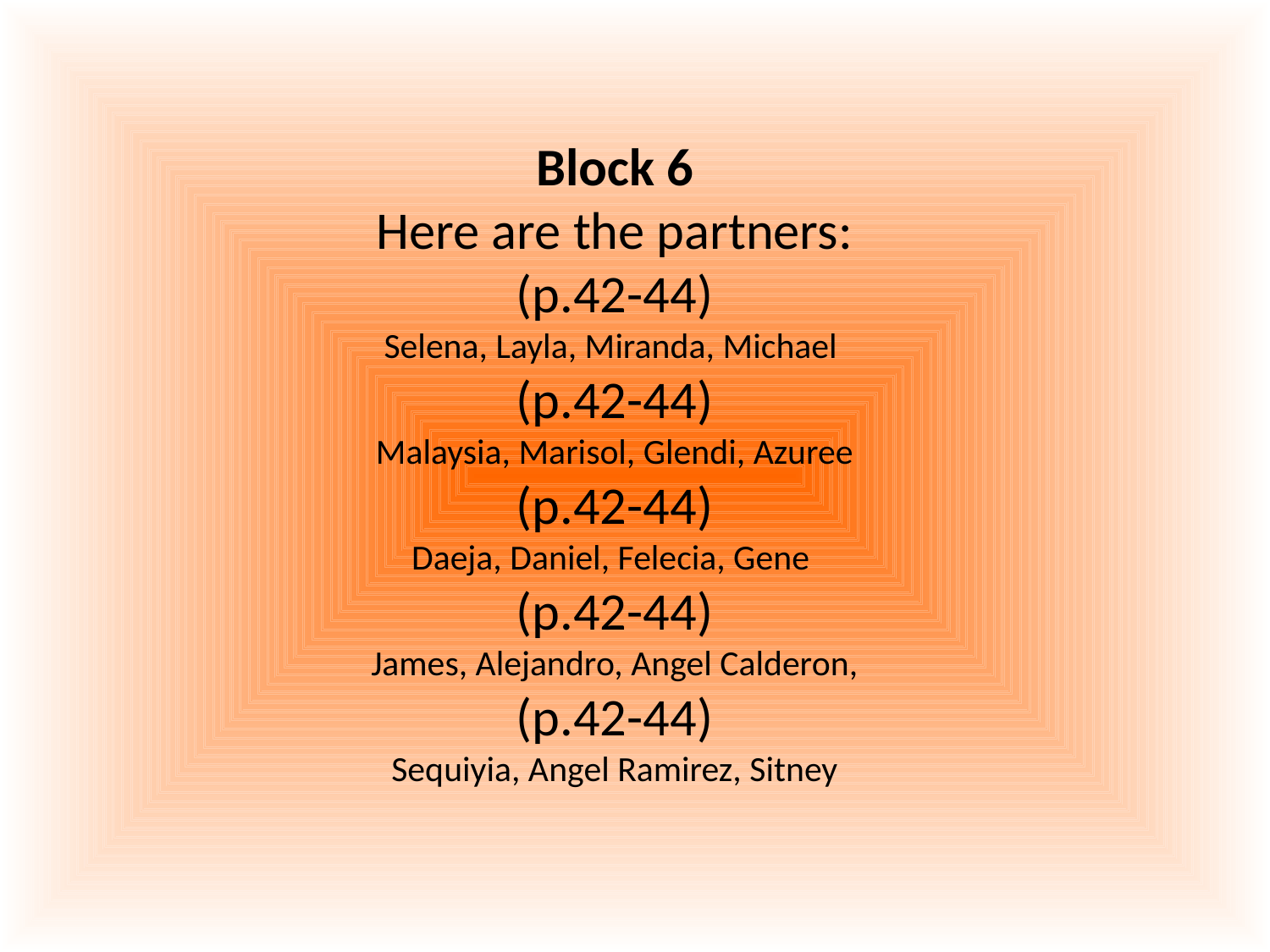

Block 6
Here are the partners:
(p.42-44)
Selena, Layla, Miranda, Michael
(p.42-44)
Malaysia, Marisol, Glendi, Azuree
(p.42-44)
Daeja, Daniel, Felecia, Gene
(p.42-44)
James, Alejandro, Angel Calderon,
(p.42-44)
Sequiyia, Angel Ramirez, Sitney